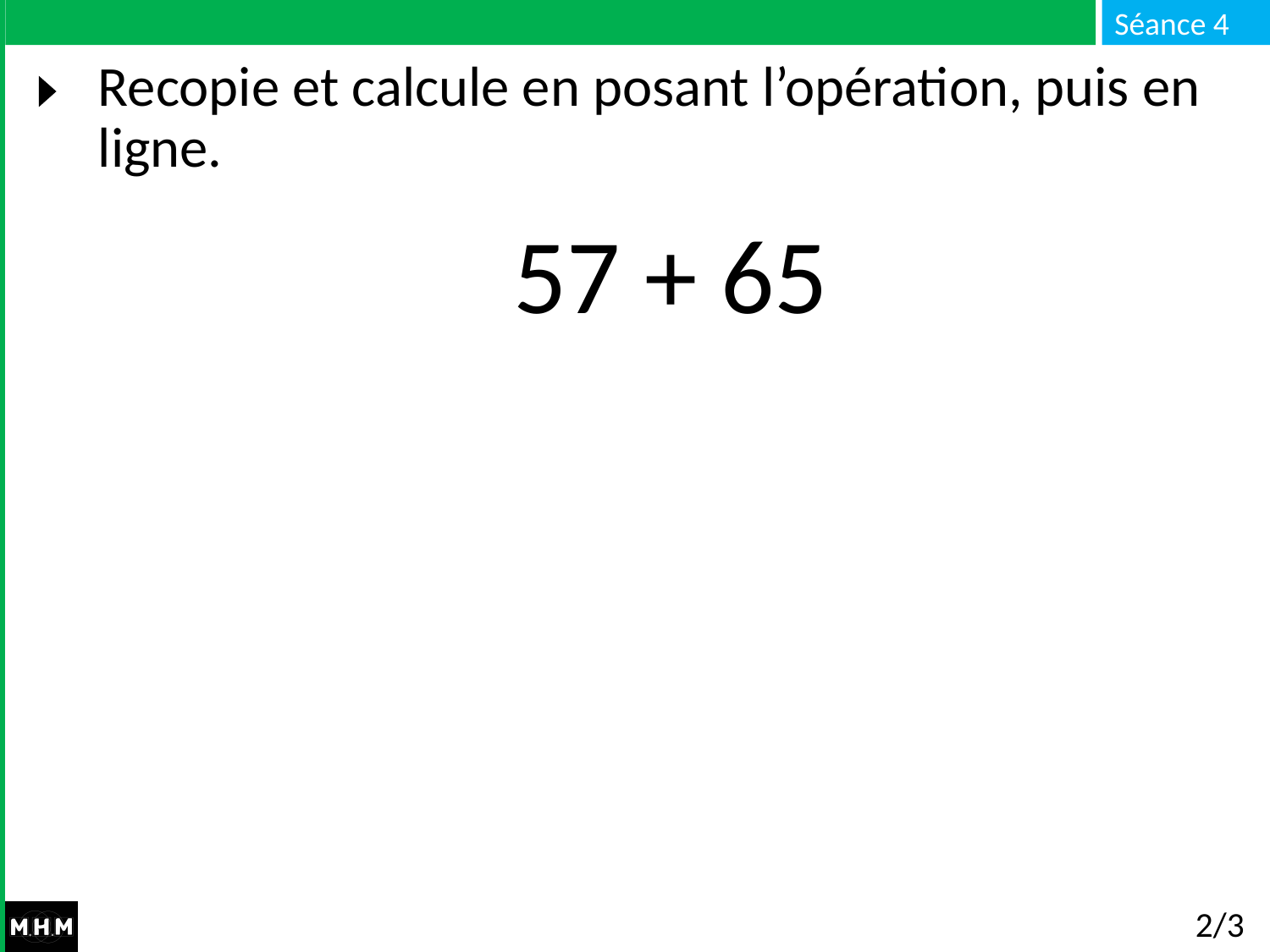

# Recopie et calcule en posant l’opération, puis en ligne.

57 + 65
2/3